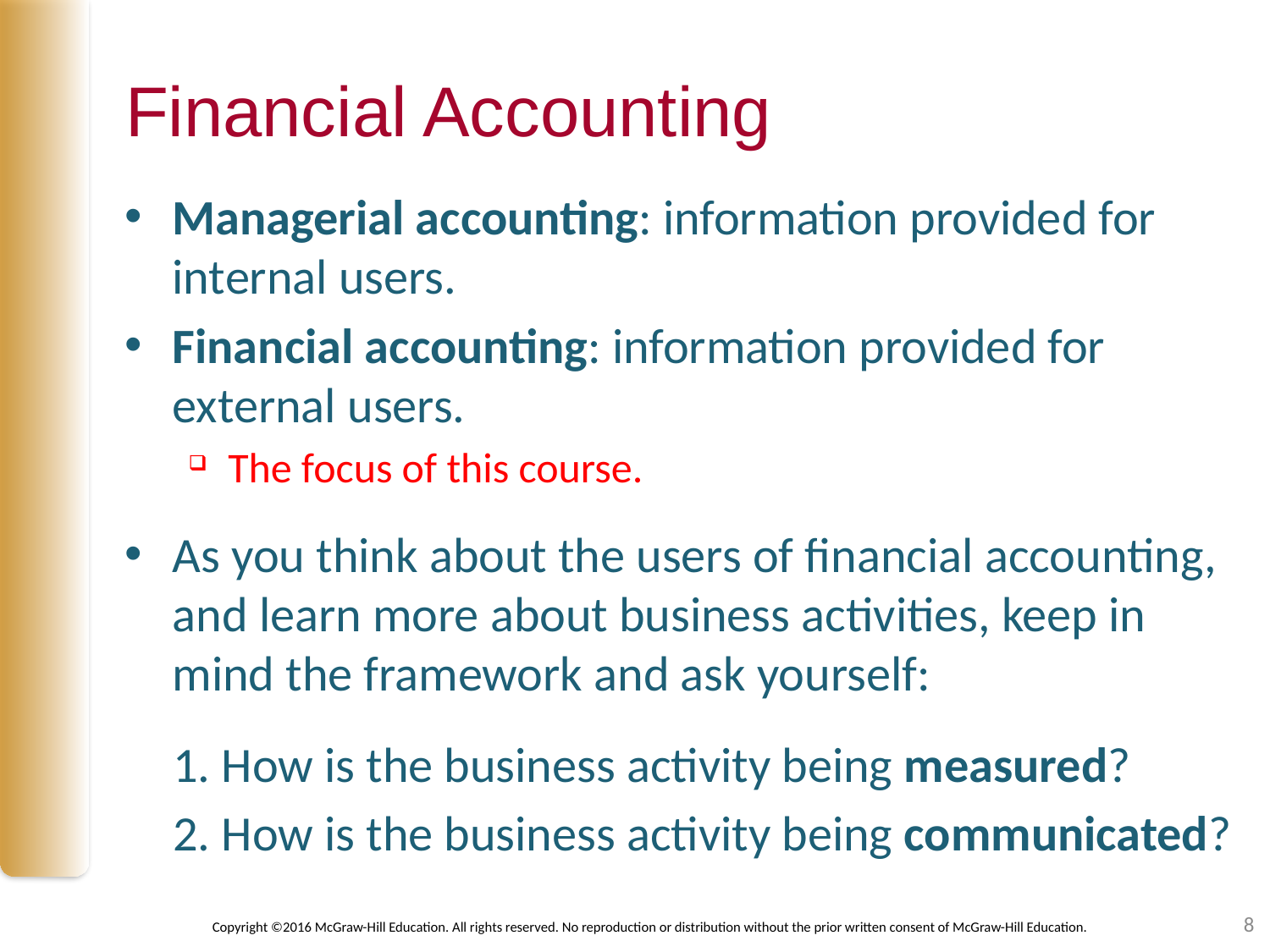

# Financial Accounting
Managerial accounting: information provided for internal users.
Financial accounting: information provided for external users.
The focus of this course.
As you think about the users of financial accounting, and learn more about business activities, keep in mind the framework and ask yourself:
1. How is the business activity being measured?
2. How is the business activity being communicated?
8
Copyright ©2016 McGraw-Hill Education. All rights reserved. No reproduction or distribution without the prior written consent of McGraw-Hill Education.